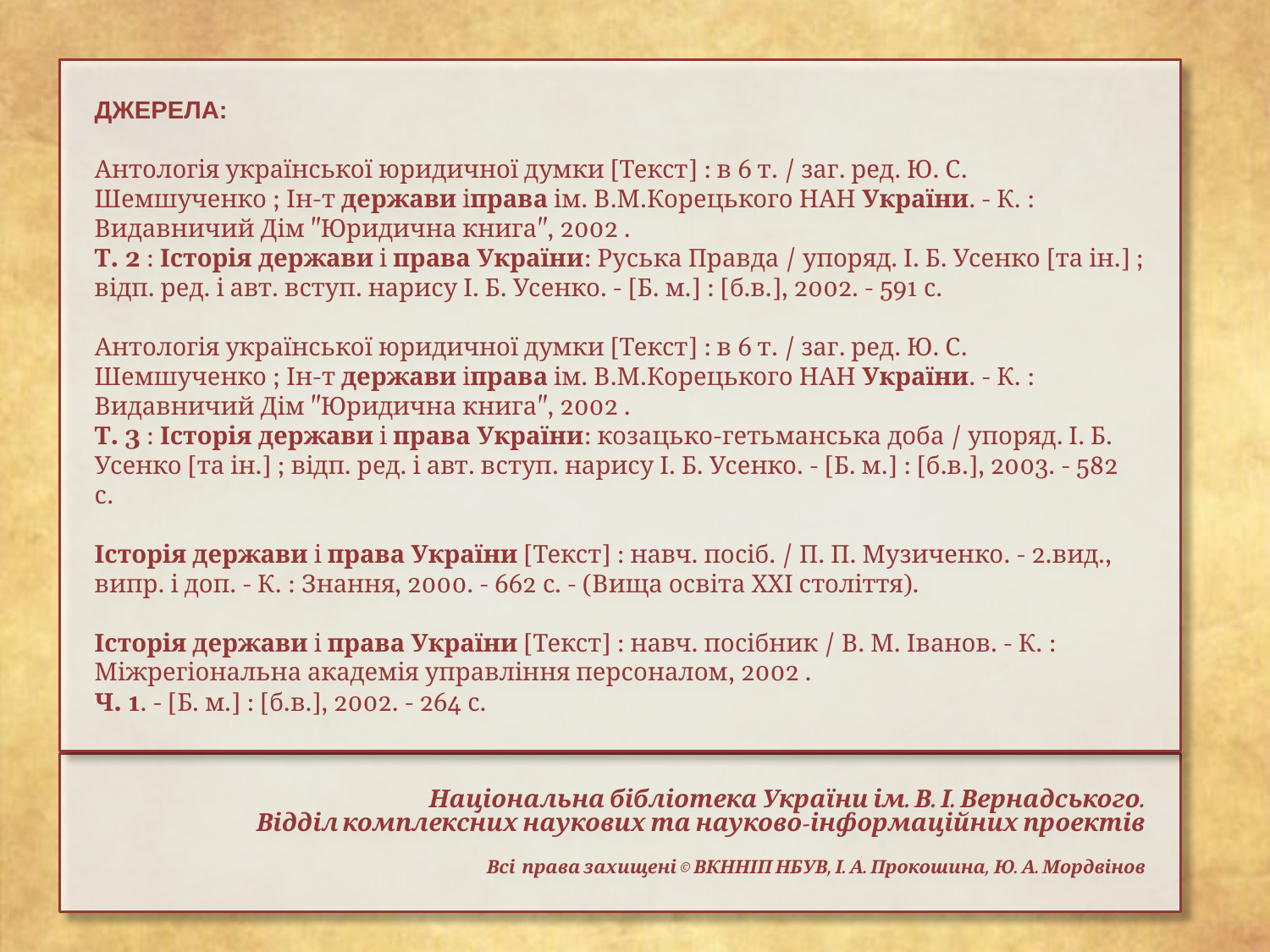

ДЖЕРЕЛА:

Антологія української юридичної думки [Текст] : в 6 т. / заг. ред. Ю. С. Шемшученко ; Ін-т держави іправа ім. В.М.Корецького НАН України. - К. : Видавничий Дім "Юридична книга", 2002 .
Т. 2 : Історія держави і права України: Руська Правда / упоряд. І. Б. Усенко [та ін.] ; відп. ред. і авт. вступ. нарису І. Б. Усенко. - [Б. м.] : [б.в.], 2002. - 591 с.

Антологія української юридичної думки [Текст] : в 6 т. / заг. ред. Ю. С. Шемшученко ; Ін-т держави іправа ім. В.М.Корецького НАН України. - К. : Видавничий Дім "Юридична книга", 2002 .
Т. 3 : Історія держави і права України: козацько-гетьманська доба / упоряд. І. Б. Усенко [та ін.] ; відп. ред. і авт. вступ. нарису І. Б. Усенко. - [Б. м.] : [б.в.], 2003. - 582 с.
Історія держави і права України [Текст] : навч. посіб. / П. П. Музиченко. - 2.вид., випр. і доп. - К. : Знання, 2000. - 662 с. - (Вища освіта ХХІ століття).

Історія держави і права України [Текст] : навч. посібник / В. М. Іванов. - К. : Міжрегіональна академія управління персоналом, 2002 .
Ч. 1. - [Б. м.] : [б.в.], 2002. - 264 с.
Національна бібліотека України ім. В. І. Вернадського.
 Відділ комплексних наукових та науково-інформаційних проектів

Всі  права захищені © ВКННІП НБУВ, І. А. Прокошина, Ю. А. Мордвінов